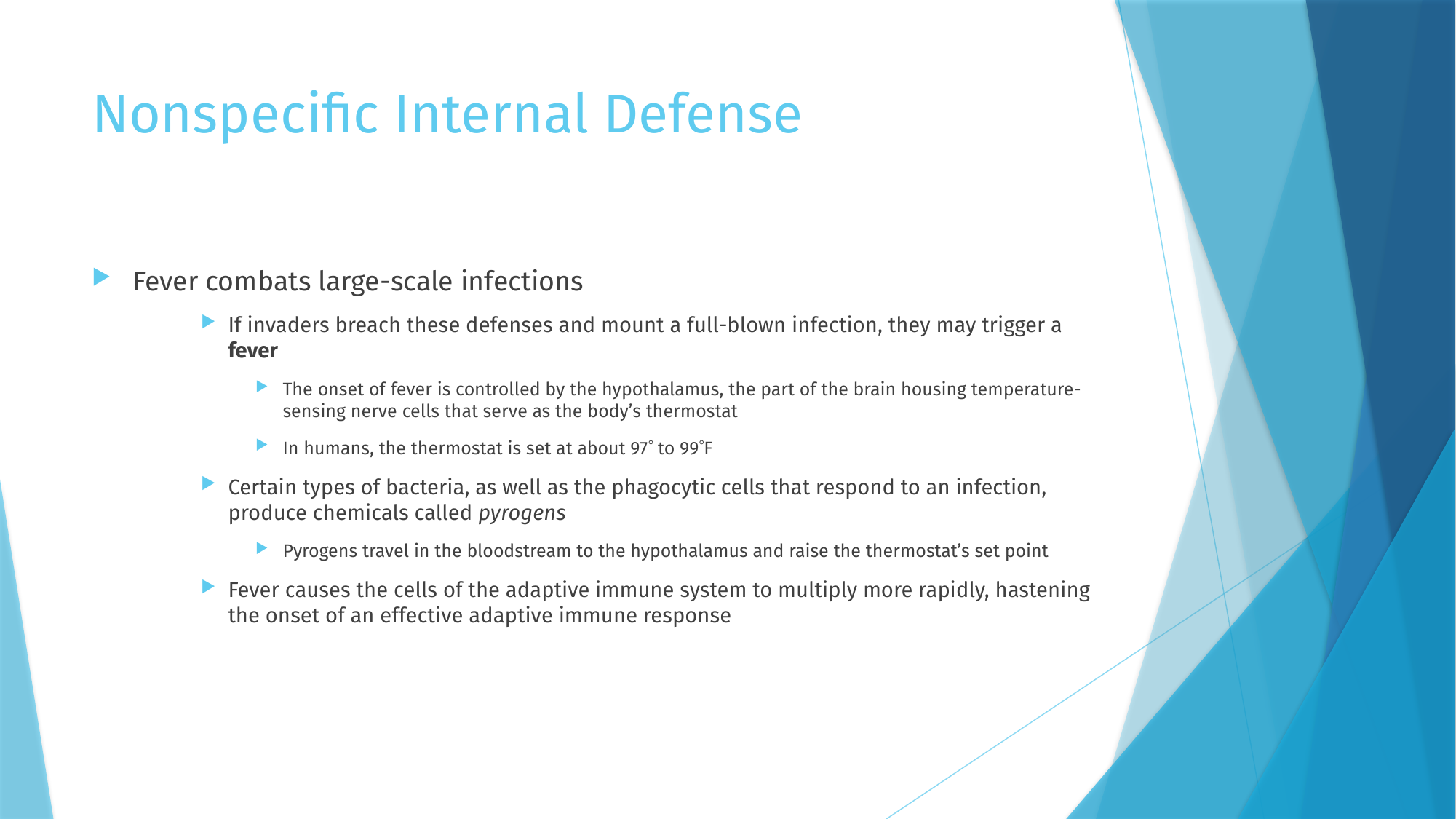

# Nonspecific Internal Defense
Fever combats large-scale infections
If invaders breach these defenses and mount a full-blown infection, they may trigger a fever
The onset of fever is controlled by the hypothalamus, the part of the brain housing temperature-sensing nerve cells that serve as the body’s thermostat
In humans, the thermostat is set at about 97° to 99°F
Certain types of bacteria, as well as the phagocytic cells that respond to an infection, produce chemicals called pyrogens
Pyrogens travel in the bloodstream to the hypothalamus and raise the thermostat’s set point
Fever causes the cells of the adaptive immune system to multiply more rapidly, hastening the onset of an effective adaptive immune response